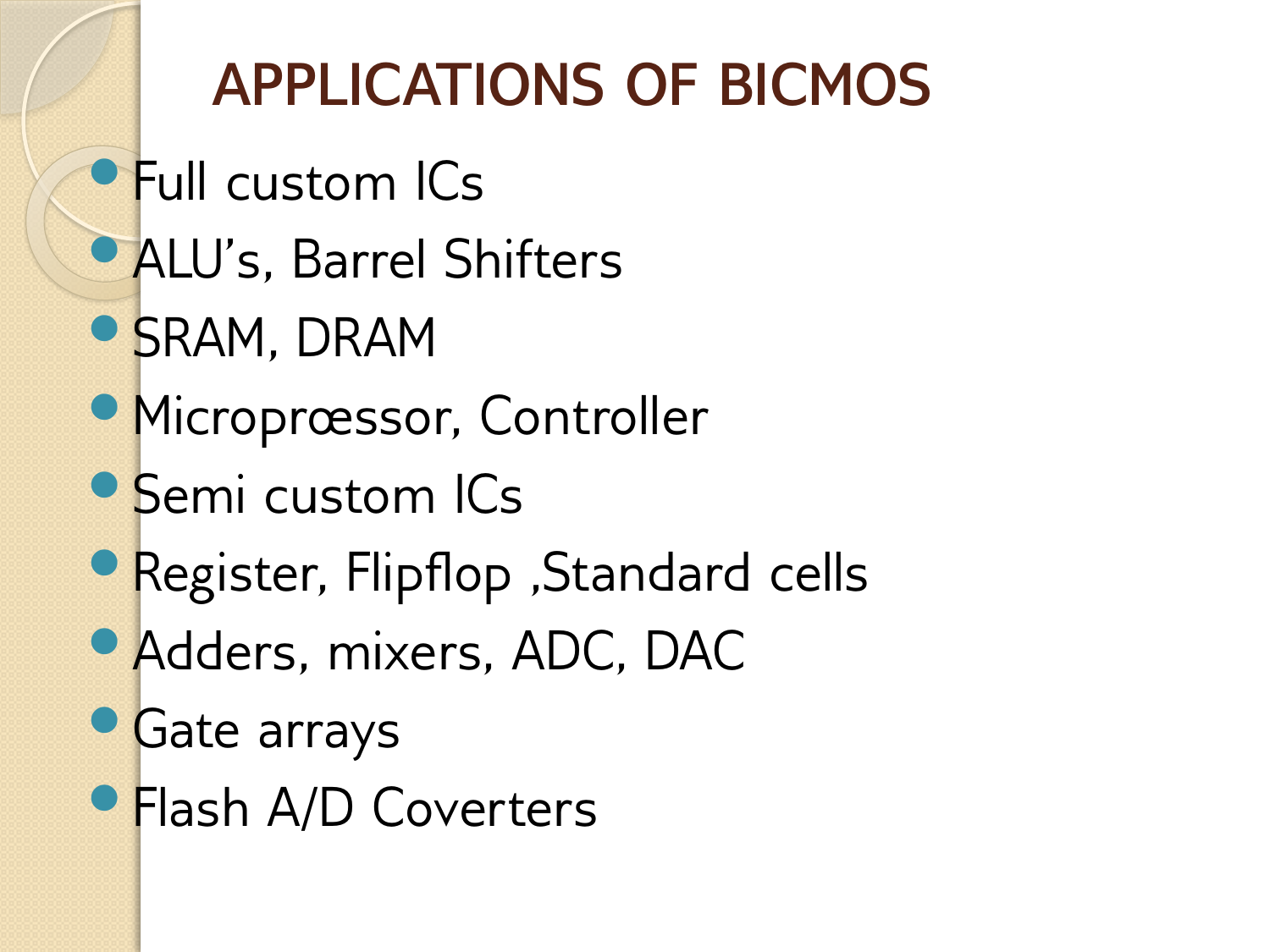

# APPLICATIONS OF BICMOS
Full custom ICs
ALU’s, Barrel Shifters
SRAM, DRAM
Microproessor, Controller
Semi custom ICs
Register, Flipflop ,Standard cells
Adders, mixers, ADC, DAC
Gate arrays
Flash A/D Coverters